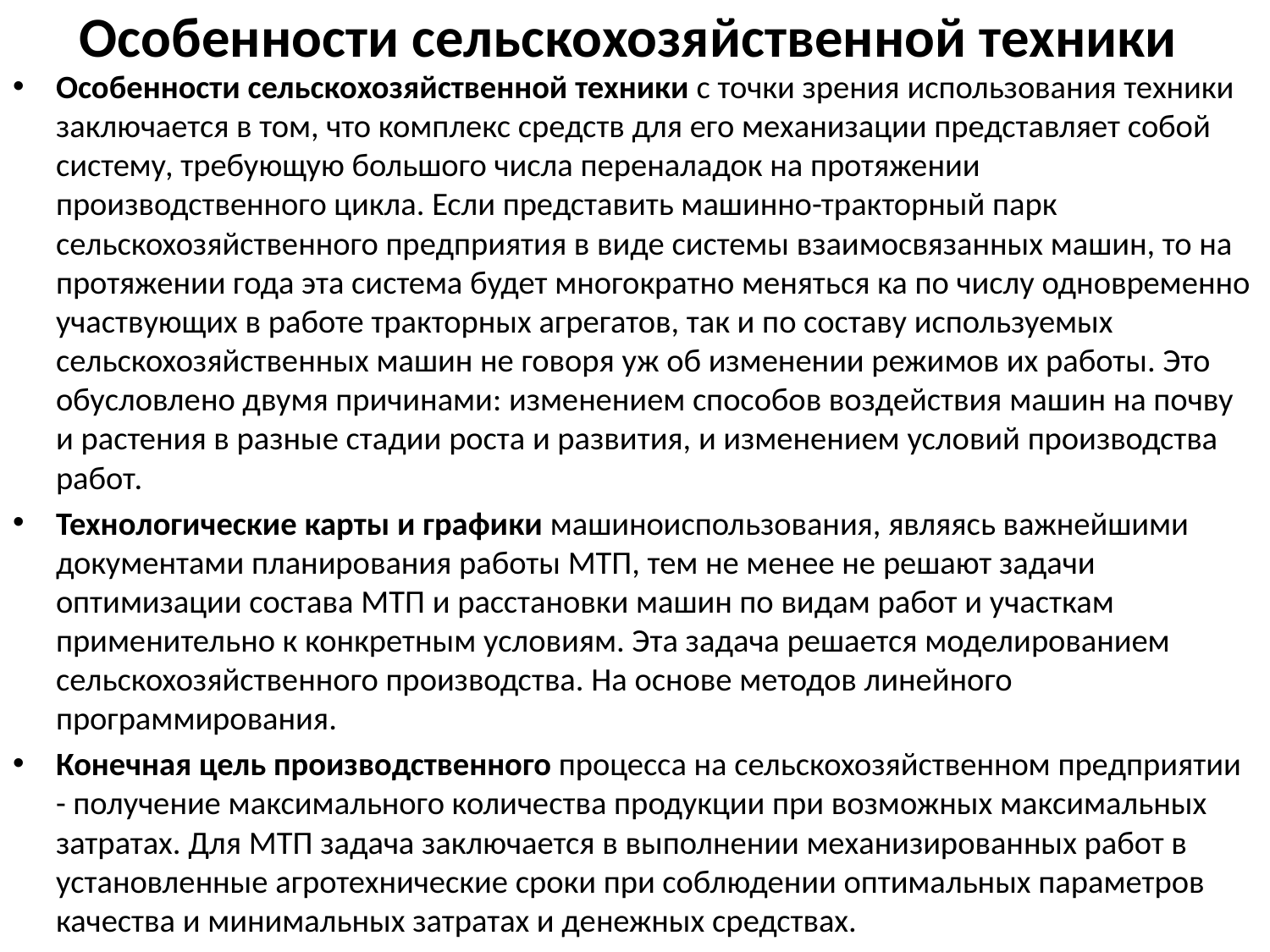

# Особенности сельскохозяйственной техники
Особенности сельскохозяйственной техники с точки зрения использования техники заключается в том, что комплекс средств для его механизации представляет собой систему, требующую большого числа переналадок на протяжении производственного цикла. Если представить машинно-тракторный парк сельскохозяйственного предприятия в виде системы взаимосвязанных машин, то на протяжении года эта система будет многократно меняться ка по числу одновременно участвующих в работе тракторных агрегатов, так и по составу используемых сельскохозяйственных машин не говоря уж об изменении режимов их работы. Это обусловлено двумя причинами: изменением способов воздействия машин на почву и растения в разные стадии роста и развития, и изменением условий производства работ.
Технологические карты и графики машиноиспользования, являясь важнейшими документами планирования работы МТП, тем не менее не решают задачи оптимизации состава МТП и расстановки машин по видам работ и участкам применительно к конкретным условиям. Эта задача решается моделированием сельскохозяйственного производства. На основе методов линейного программирования.
Конечная цель производственного процесса на сельскохозяйственном предприятии - получение максимального количества продукции при возможных максимальных затратах. Для МТП задача заключается в выполнении механизированных работ в установленные агротехнические сроки при соблюдении оптимальных параметров качества и минимальных затратах и денежных средствах.